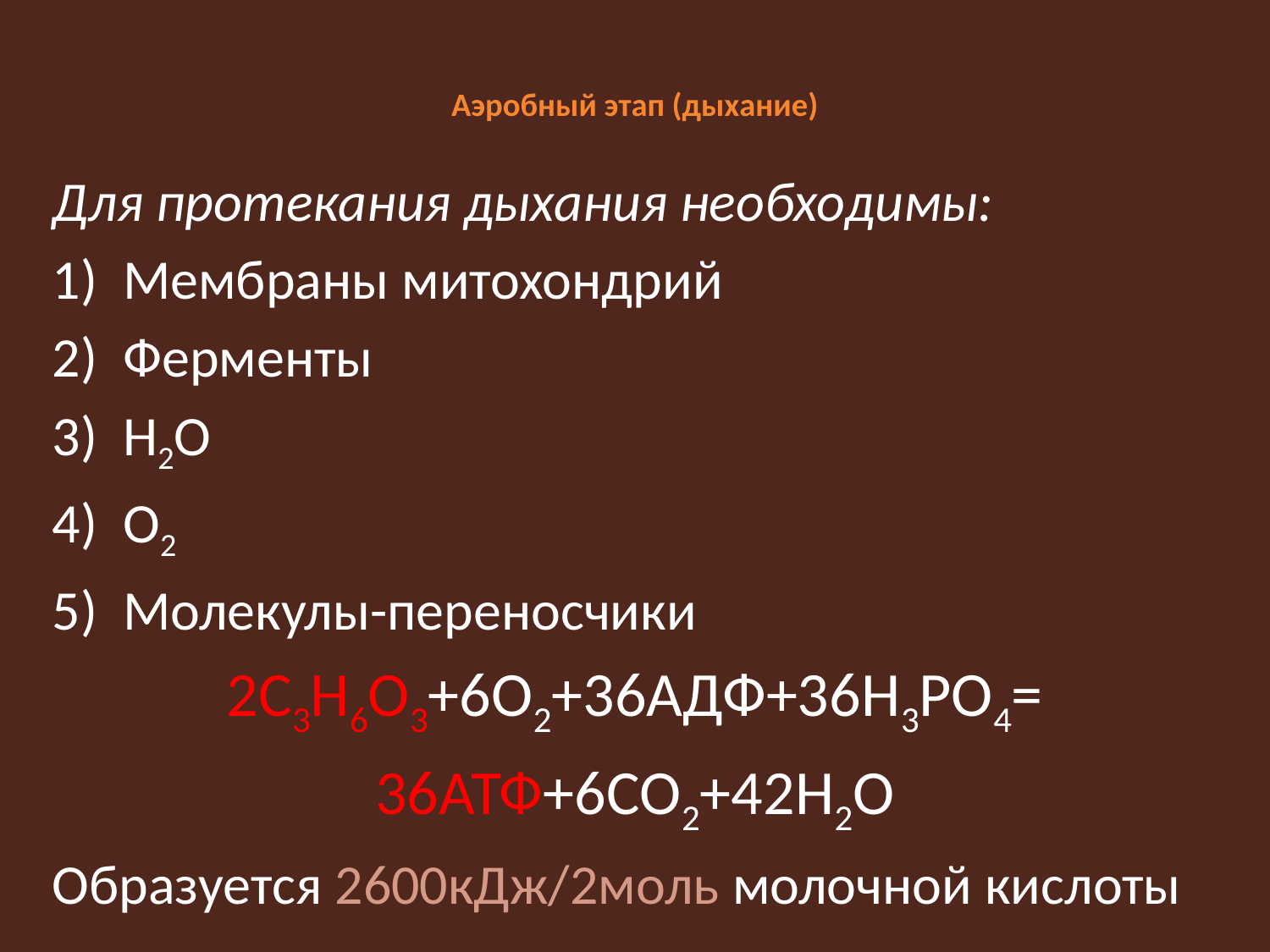

# Аэробный этап (дыхание)
Для протекания дыхания необходимы:
Мембраны митохондрий
Ферменты
Н2О
О2
Молекулы-переносчики
2С3Н6О3+6О2+36АДФ+36Н3РО4=
36АТФ+6СО2+42Н2О
Образуется 2600кДж/2моль молочной кислоты